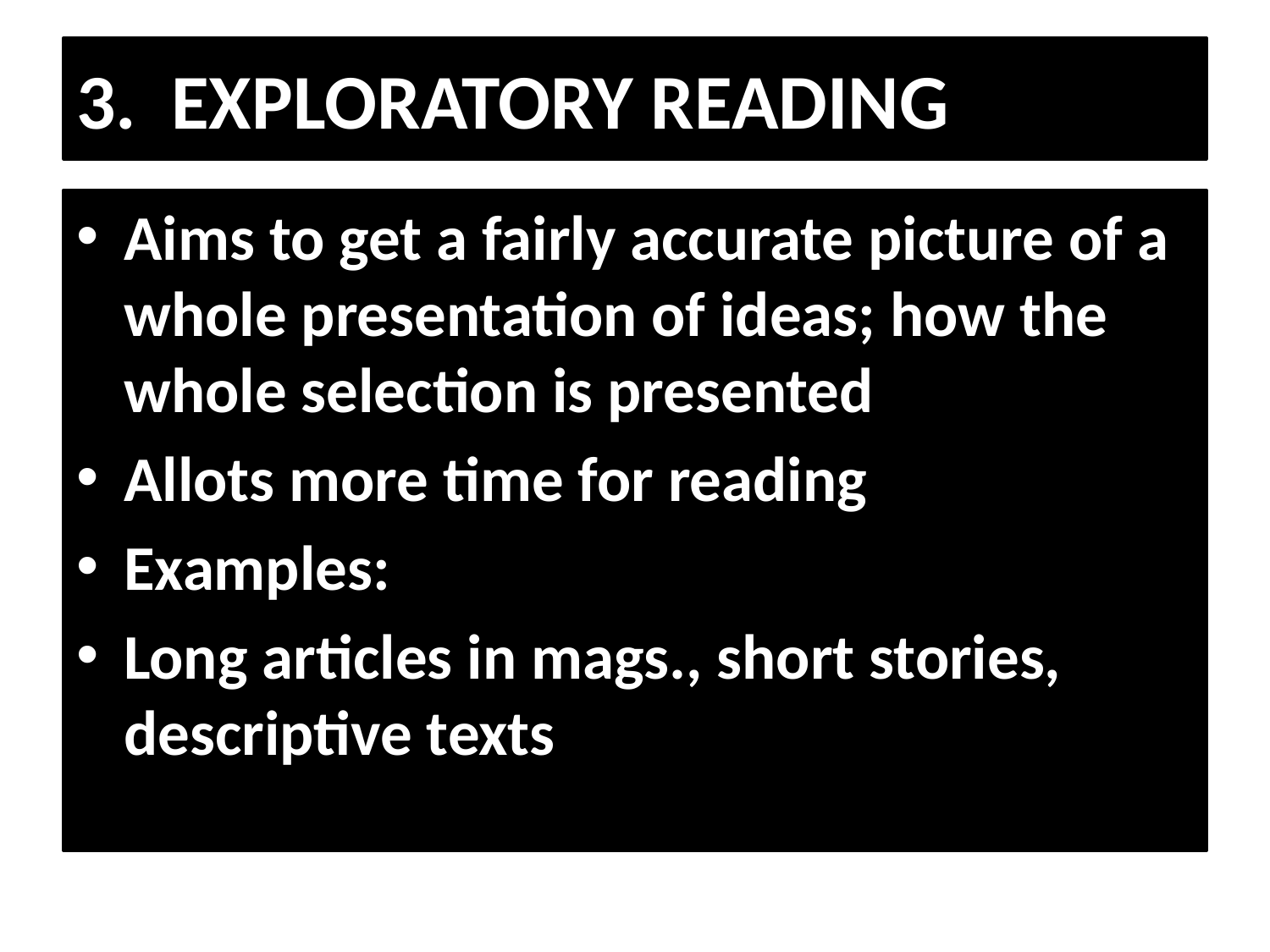

# 3.  EXPLORATORY READING
Aims to get a fairly accurate picture of a whole presentation of ideas; how the whole selection is presented
Allots more time for reading
Examples:
Long articles in mags., short stories, descriptive texts